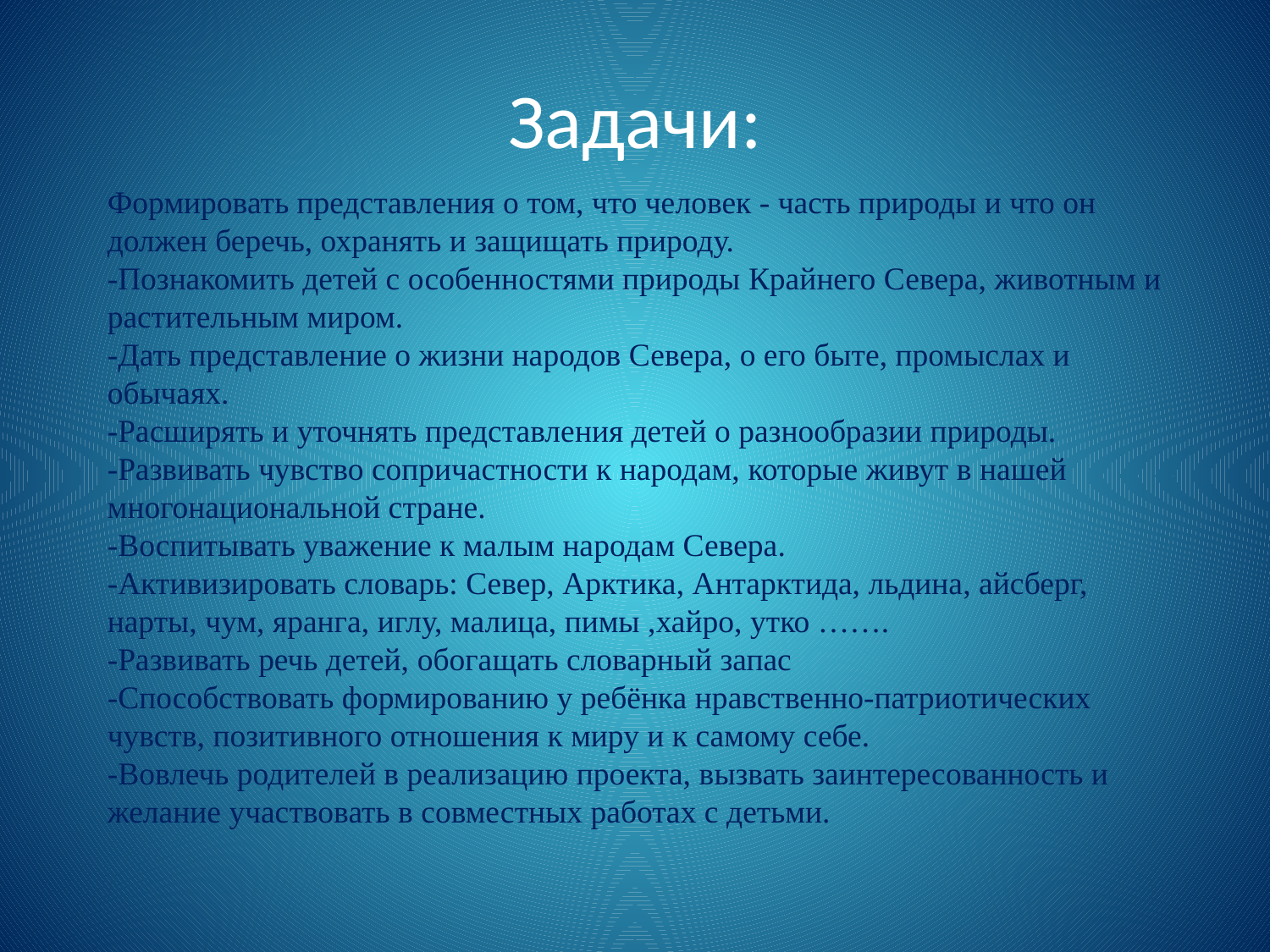

# Задачи:
Формировать представления о том, что человек - часть природы и что он должен беречь, охранять и защищать природу.
-Познакомить детей с особенностями природы Крайнего Севера, животным и растительным миром.
-Дать представление о жизни народов Севера, о его быте, промыслах и обычаях.
-Расширять и уточнять представления детей о разнообразии природы.
-Развивать чувство сопричастности к народам, которые живут в нашей многонациональной стране.
-Воспитывать уважение к малым народам Севера.
-Активизировать словарь: Север, Арктика, Антарктида, льдина, айсберг, нарты, чум, яранга, иглу, малица, пимы ,хайро, утко …….
-Развивать речь детей, обогащать словарный запас
-Способствовать формированию у ребёнка нравственно-патриотических чувств, позитивного отношения к миру и к самому себе.
-Вовлечь родителей в реализацию проекта, вызвать заинтересованность и желание участвовать в совместных работах с детьми.